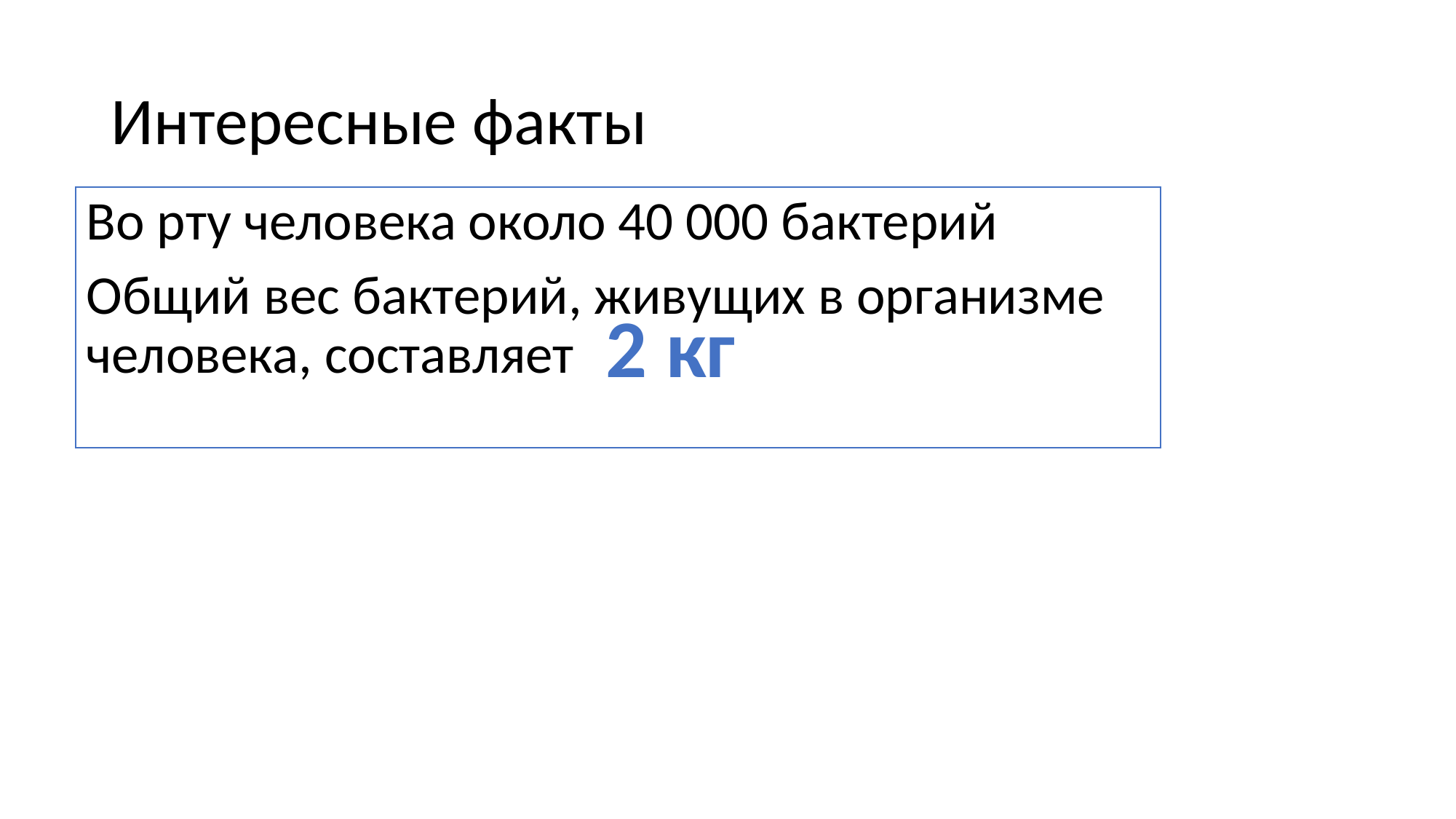

# Интересные факты
Во рту человека около 40 000 бактерий
Общий вес бактерий, живущих в организме человека, составляет

2 кг